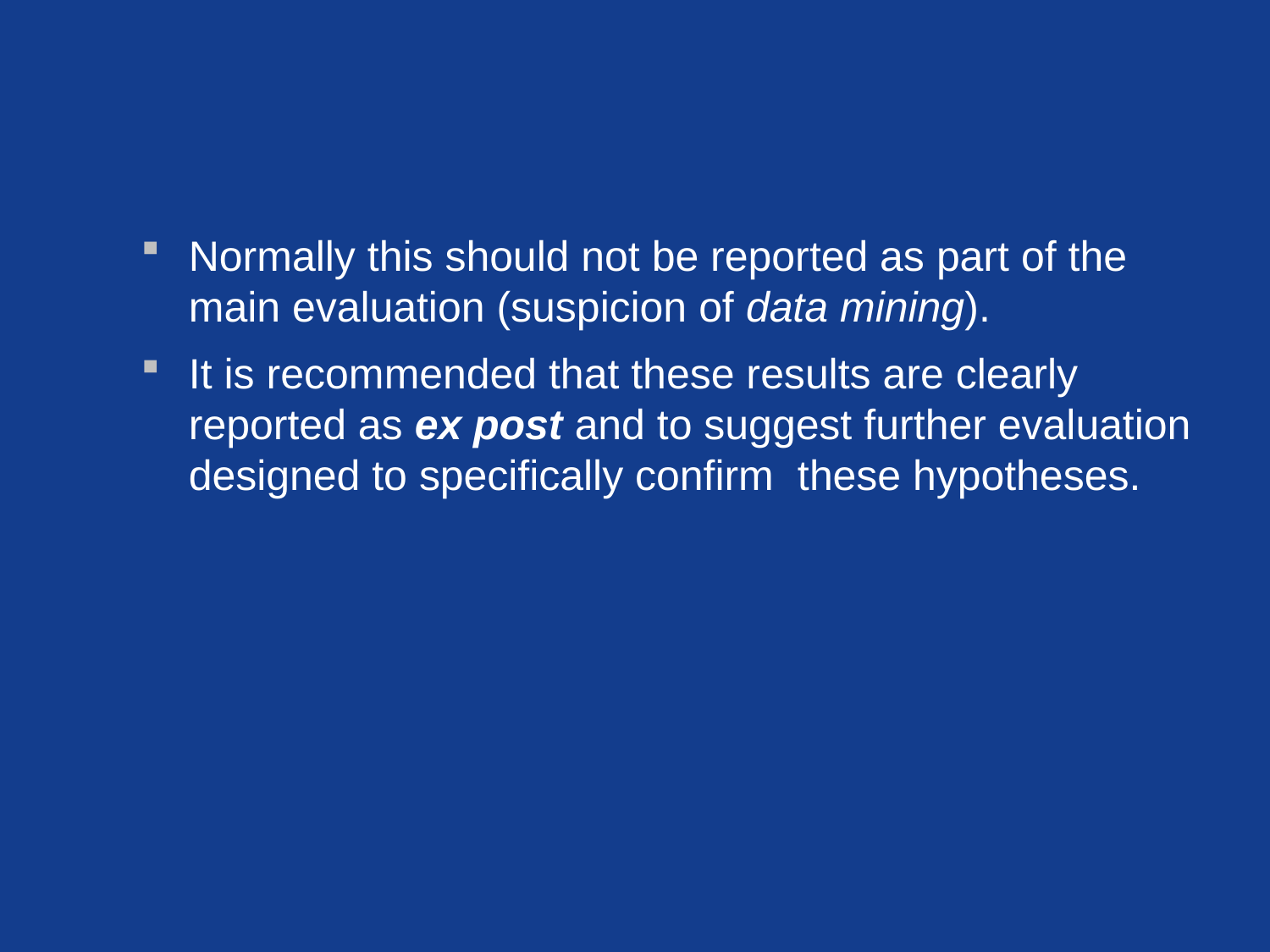

Normally this should not be reported as part of the main evaluation (suspicion of data mining).
It is recommended that these results are clearly reported as ex post and to suggest further evaluation designed to specifically confirm  these hypotheses.